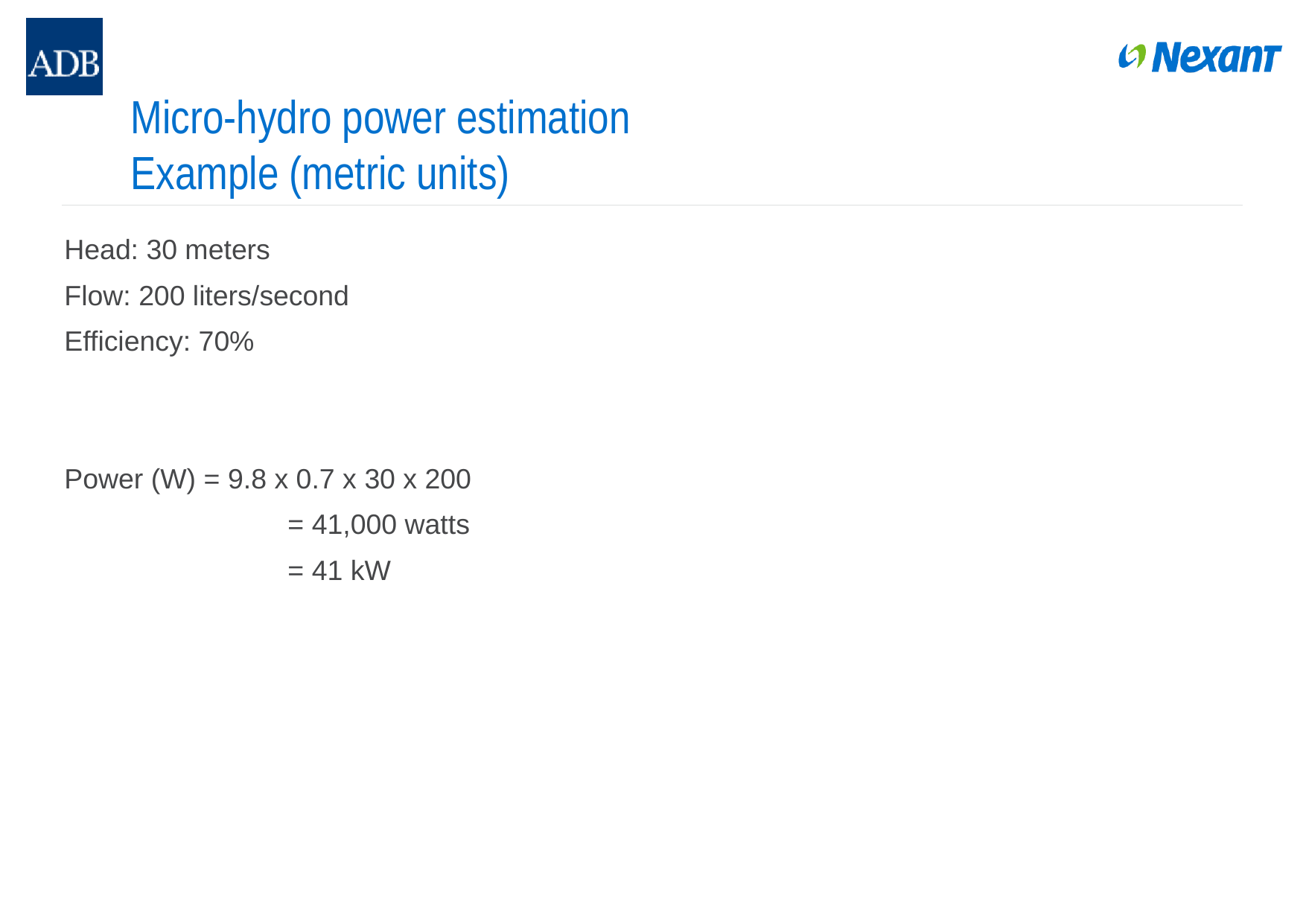

# Micro-hydro power estimation Example (metric units)
Head: 30 meters
Flow: 200 liters/second
Efficiency: 70%

Power (W) = 9.8 x 0.7 x 30 x 200
		= 41,000 watts
		= 41 kW